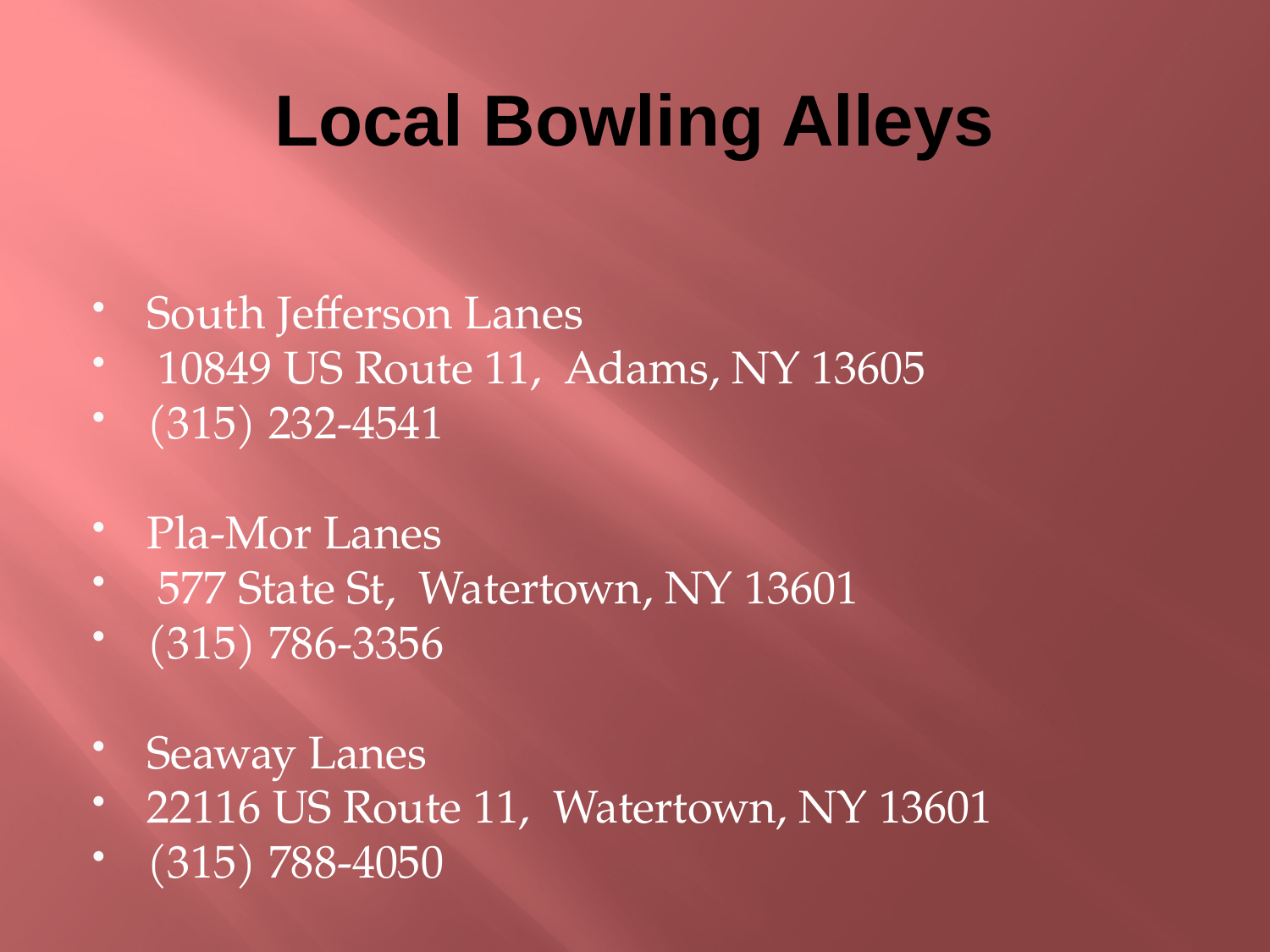

# Local Bowling Alleys

South Jefferson Lanes
 10849 US Route 11,  Adams, NY 13605
(315) 232-4541

Pla-Mor Lanes
 577 State St,  Watertown, NY 13601
(315) 786-3356

Seaway Lanes
22116 US Route 11,  Watertown, NY 13601
(315) 788-4050